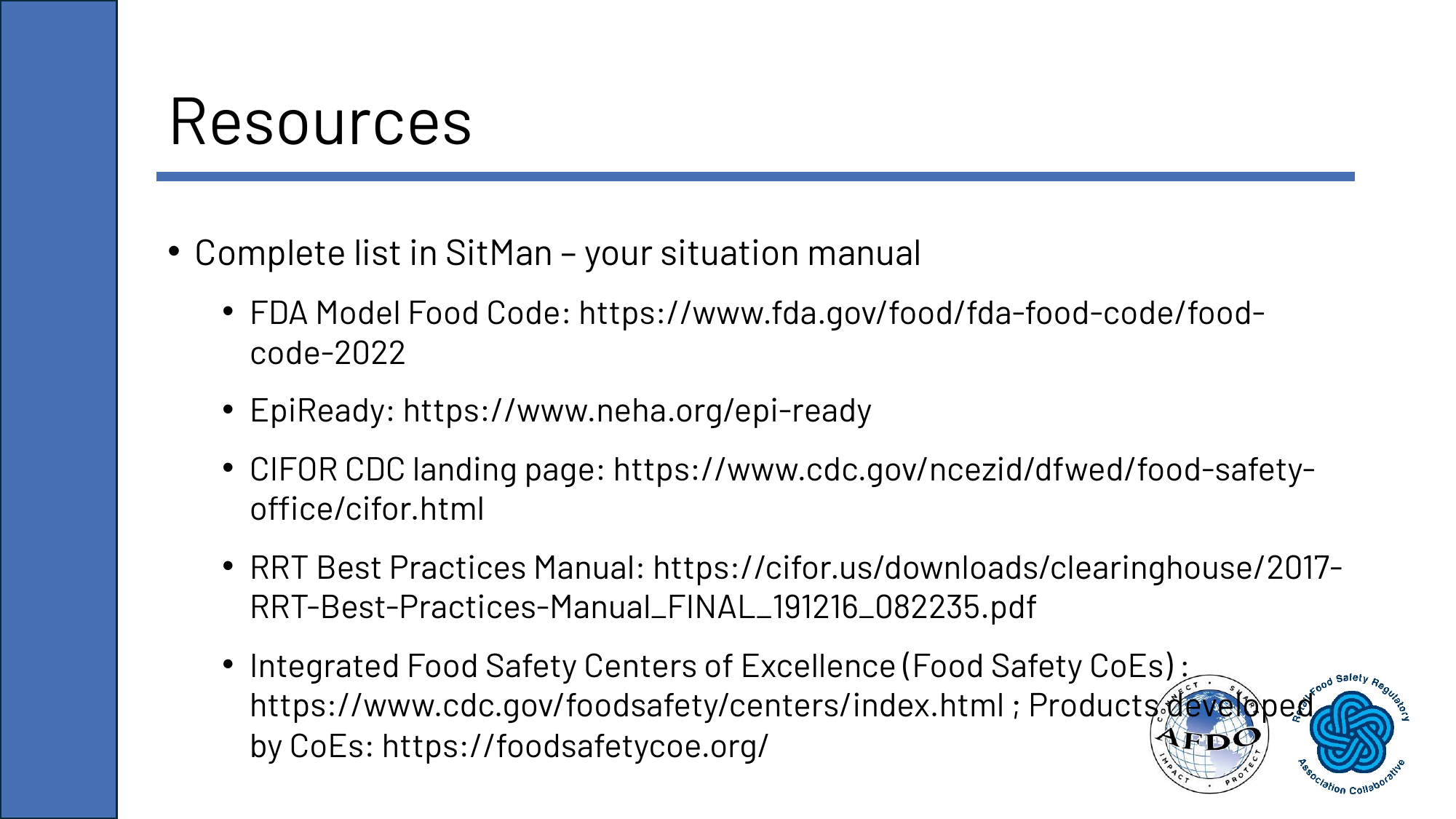

# Resources
Complete list in SitMan – your situation manual
FDA Model Food Code: https://www.fda.gov/food/fda-food-code/food-code-2022
EpiReady: https://www.neha.org/epi-ready
CIFOR CDC landing page: https://www.cdc.gov/ncezid/dfwed/food-safety-office/cifor.html
RRT Best Practices Manual: https://cifor.us/downloads/clearinghouse/2017-RRT-Best-Practices-Manual_FINAL_191216_082235.pdf
Integrated Food Safety Centers of Excellence (Food Safety CoEs) : https://www.cdc.gov/foodsafety/centers/index.html ; Products developed by CoEs: https://foodsafetycoe.org/